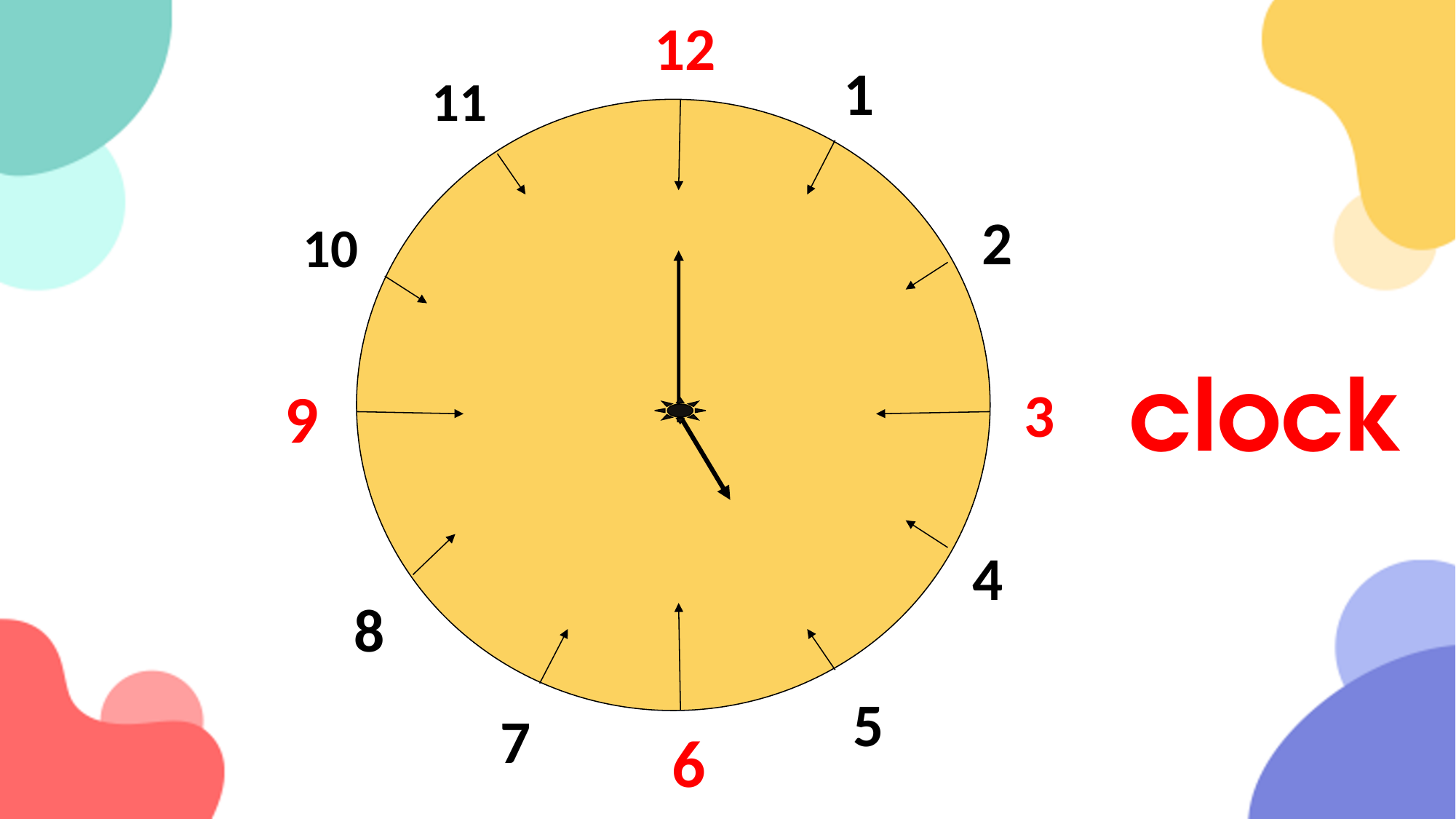

12

1
11

2
10
clock
9
3

4
8

5
7
6